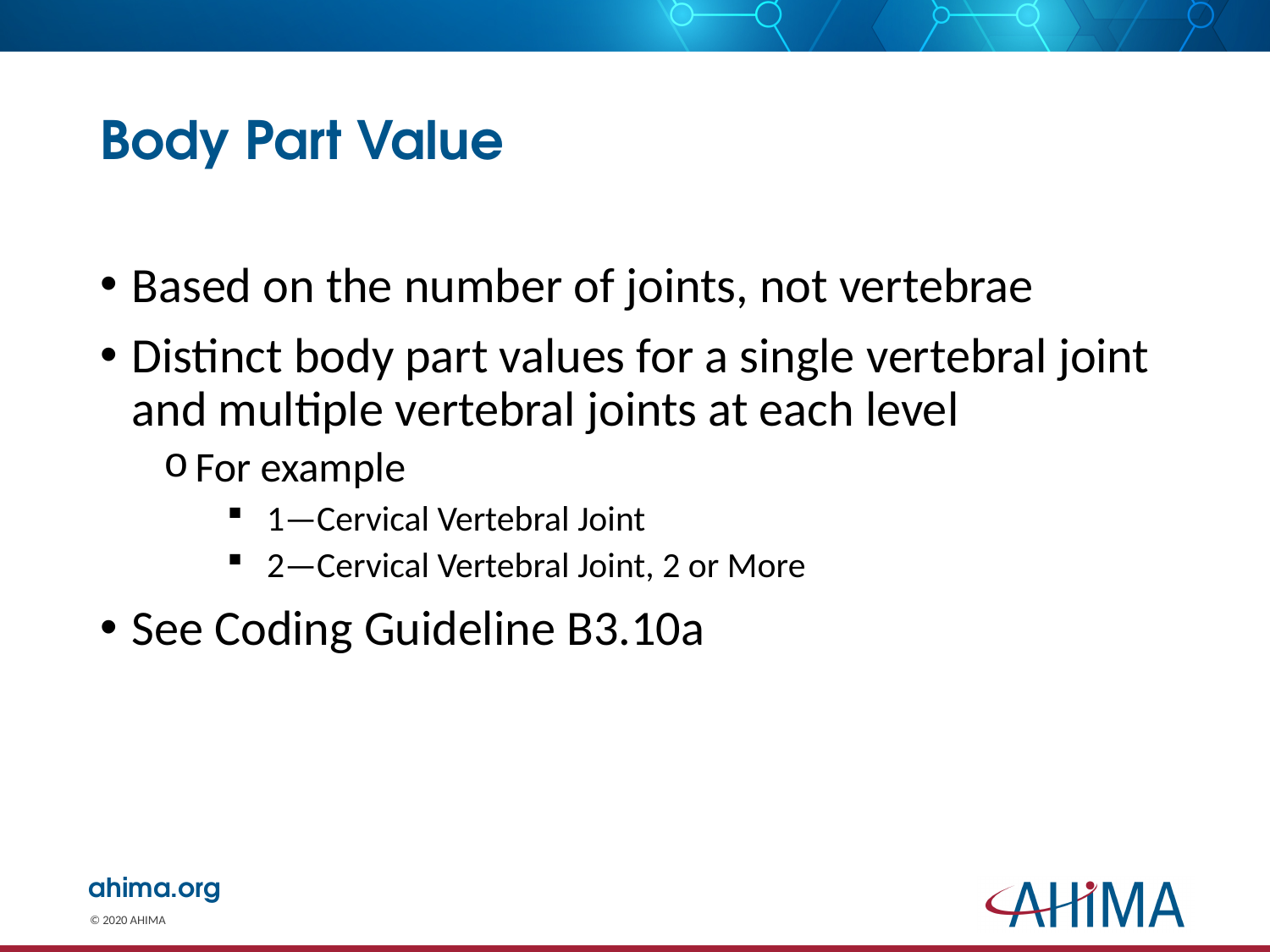

# Body Part Value
Based on the number of joints, not vertebrae
Distinct body part values for a single vertebral joint and multiple vertebral joints at each level
For example
 1—Cervical Vertebral Joint
 2—Cervical Vertebral Joint, 2 or More
See Coding Guideline B3.10a